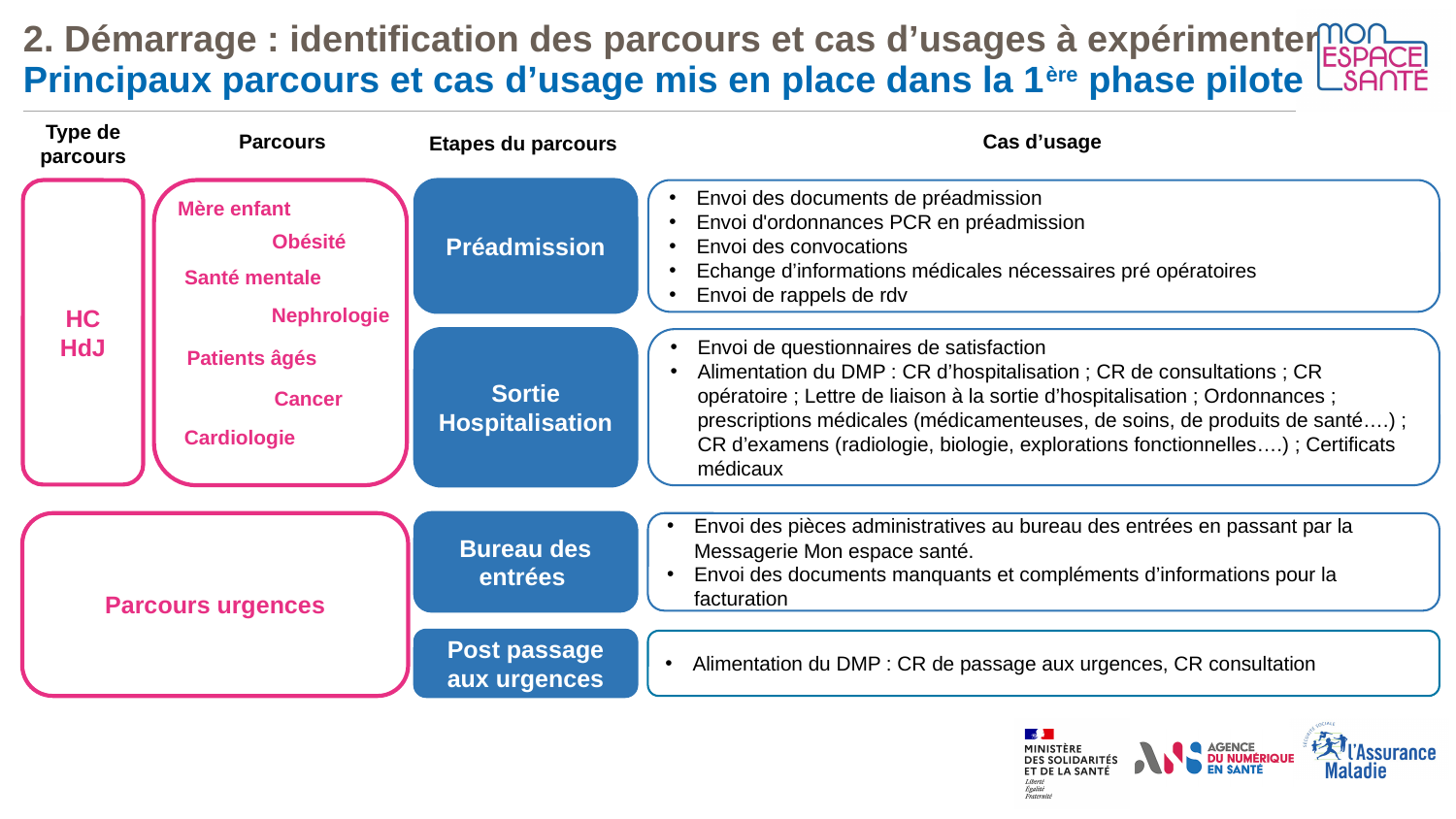

# 2. Démarrage : identification des parcours et cas d’usages à expérimenter Principaux parcours et cas d’usage mis en place dans la 1ère phase pilote
Cas d’usage
Parcours
Etapes du parcours
Type de parcours
HC
HdJ

Mère enfant
Obésité
Santé mentale
Nephrologie
Patients âgés
Cancer
Cardiologie
Préadmission
Envoi des documents de préadmission
Envoi d'ordonnances PCR en préadmission
Envoi des convocations
Echange d’informations médicales nécessaires pré opératoires
Envoi de rappels de rdv
Sortie Hospitalisation
Envoi de questionnaires de satisfaction
Alimentation du DMP : CR d’hospitalisation ; CR de consultations ; CR opératoire ; Lettre de liaison à la sortie d’hospitalisation ; Ordonnances ; prescriptions médicales (médicamenteuses, de soins, de produits de santé….) ; CR d’examens (radiologie, biologie, explorations fonctionnelles….) ; Certificats médicaux
Parcours urgences
Envoi des pièces administratives au bureau des entrées en passant par la Messagerie Mon espace santé.
Envoi des documents manquants et compléments d’informations pour la facturation
Bureau des entrées
Post passage aux urgences
Alimentation du DMP : CR de passage aux urgences, CR consultation